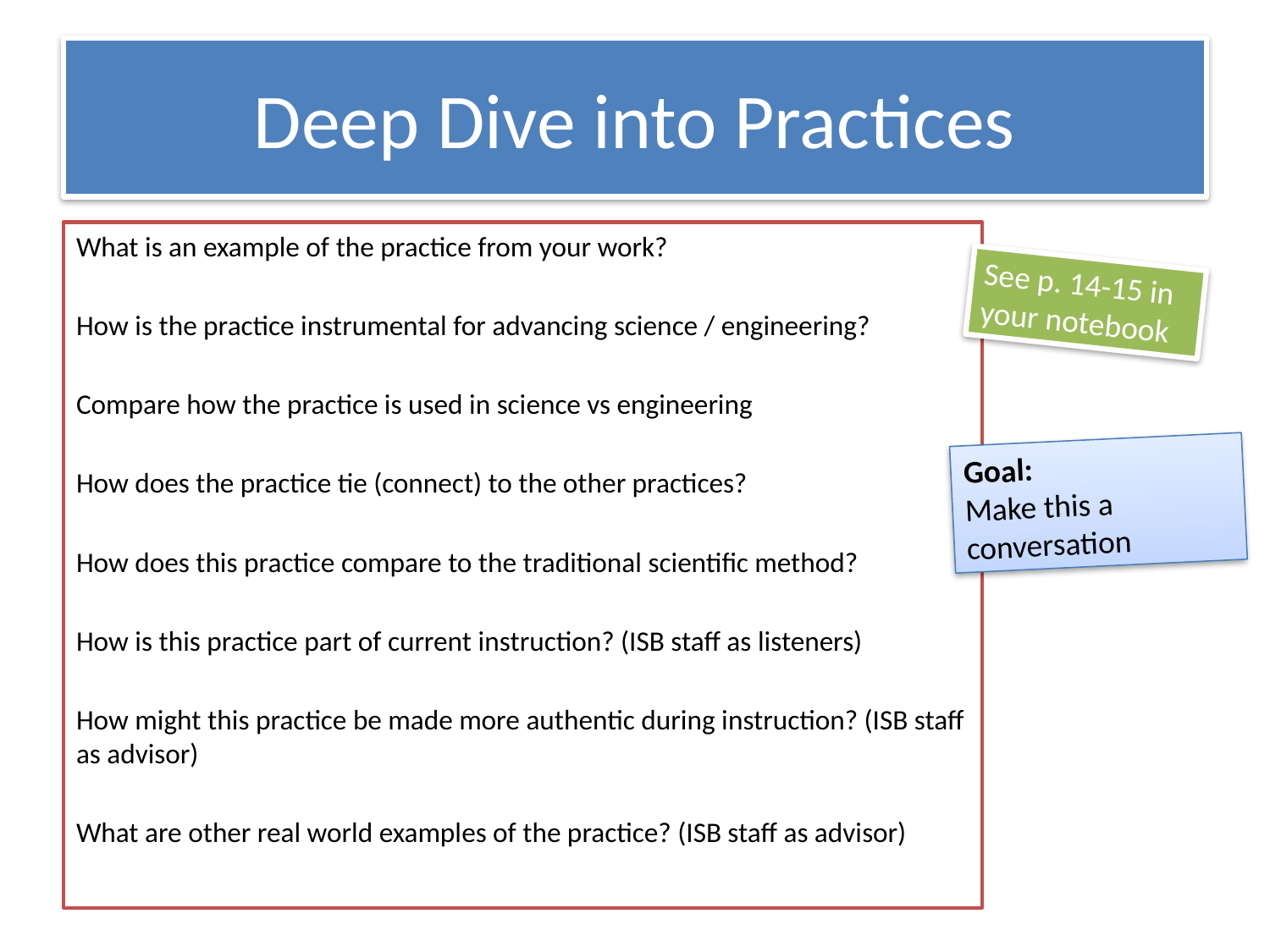

# Deep Dive into Practices
What is an example of the practice from your work?

How is the practice instrumental for advancing science / engineering?

Compare how the practice is used in science vs engineering

How does the practice tie (connect) to the other practices?

How does this practice compare to the traditional scientific method?

How is this practice part of current instruction? (ISB staff as listeners)

How might this practice be made more authentic during instruction? (ISB staff as advisor)

What are other real world examples of the practice? (ISB staff as advisor)

See p. 14-15 in your notebook
Goal:
Make this a conversation